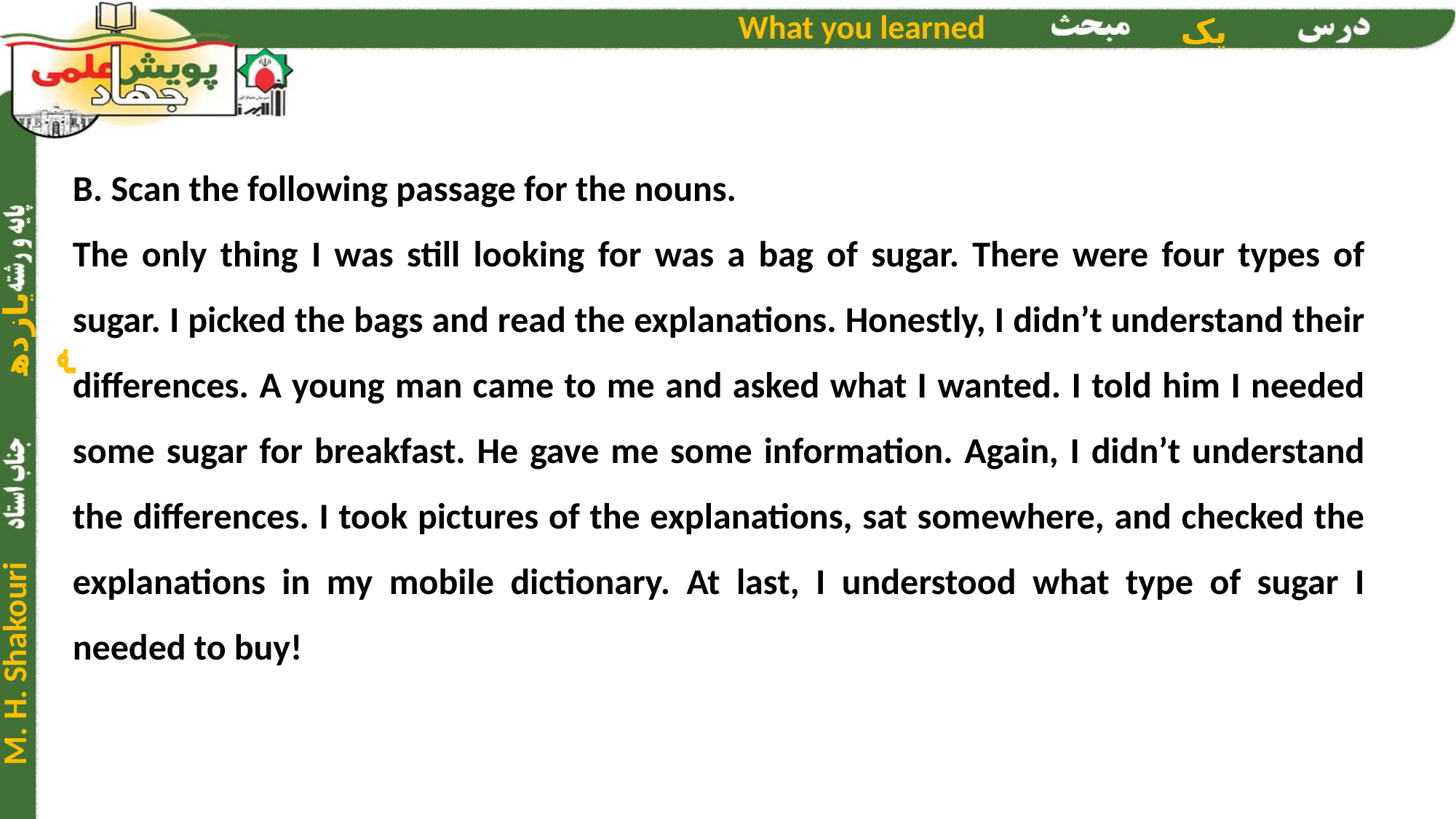

B. Scan the following passage for the nouns.
The only thing I was still looking for was a bag of sugar. There were four types of sugar. I picked the bags and read the explanations. Honestly, I didn’t understand their differences. A young man came to me and asked what I wanted. I told him I needed some sugar for breakfast. He gave me some information. Again, I didn’t understand the differences. I took pictures of the explanations, sat somewhere, and checked the explanations in my mobile dictionary. At last, I understood what type of sugar I needed to buy!